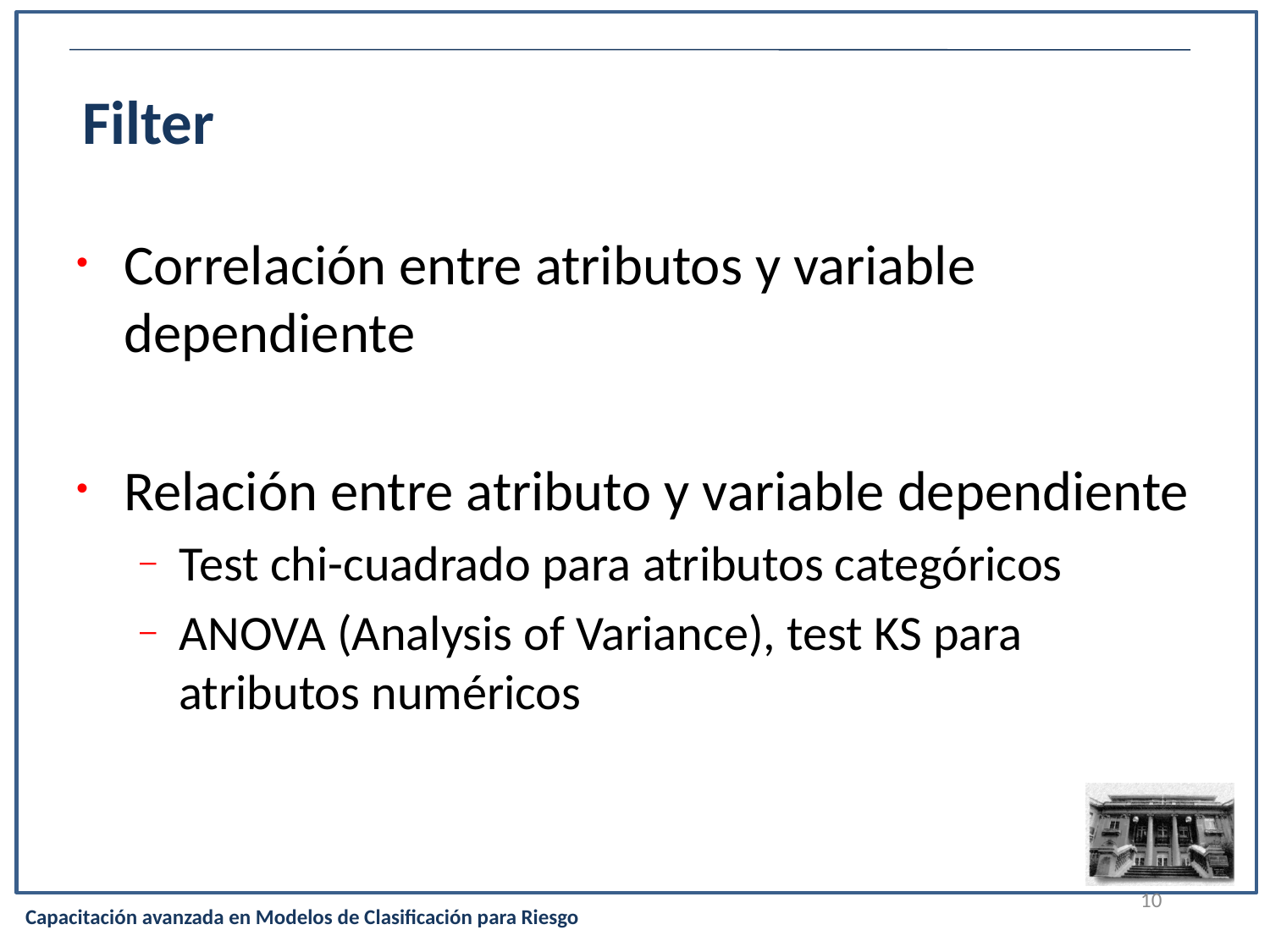

# Filter
Correlación entre atributos y variable dependiente

Relación entre atributo y variable dependiente
Test chi-cuadrado para atributos categóricos
ANOVA (Analysis of Variance), test KS para atributos numéricos
10